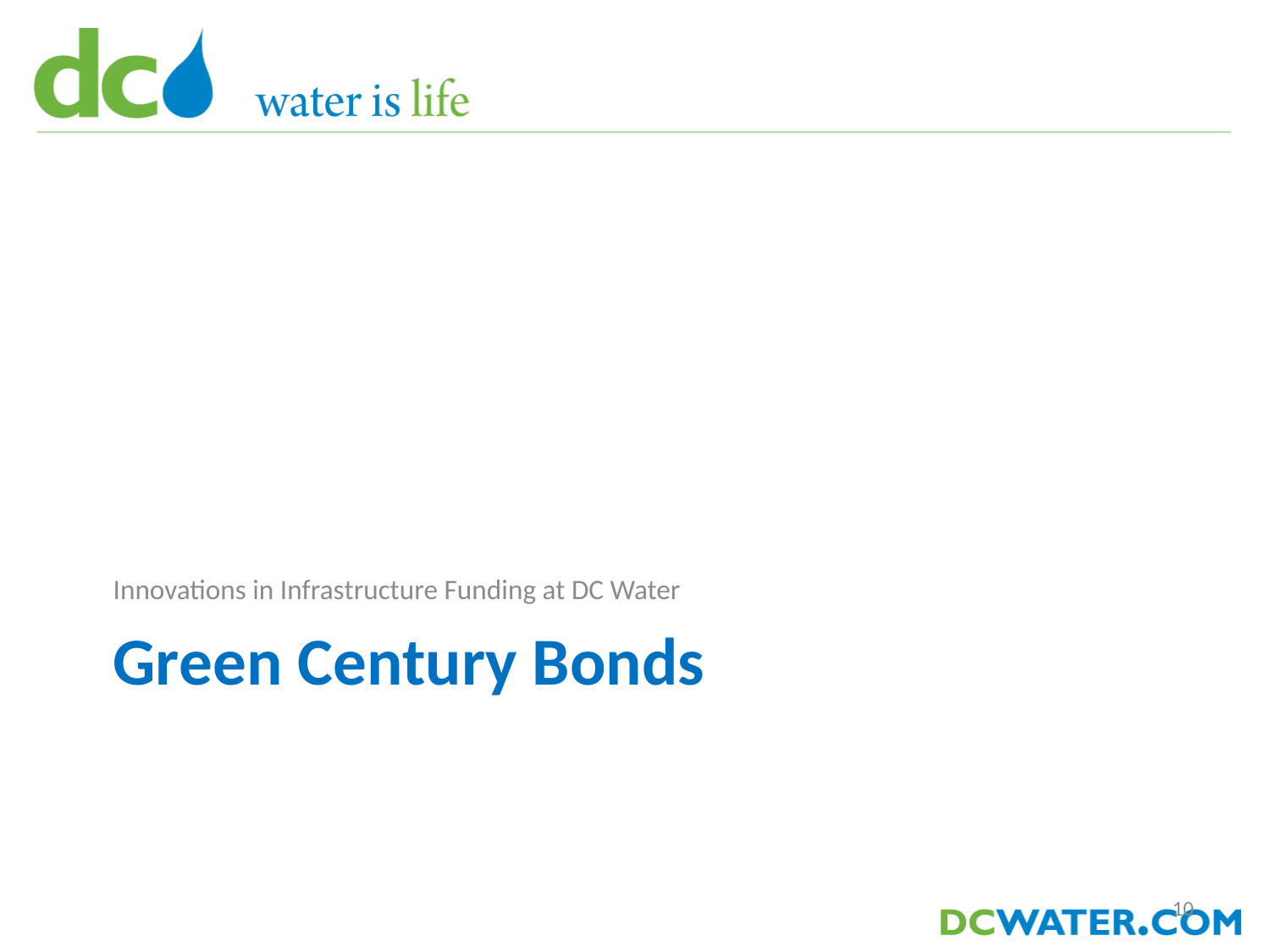

Innovations in Infrastructure Funding at DC Water
# Green Century Bonds
10